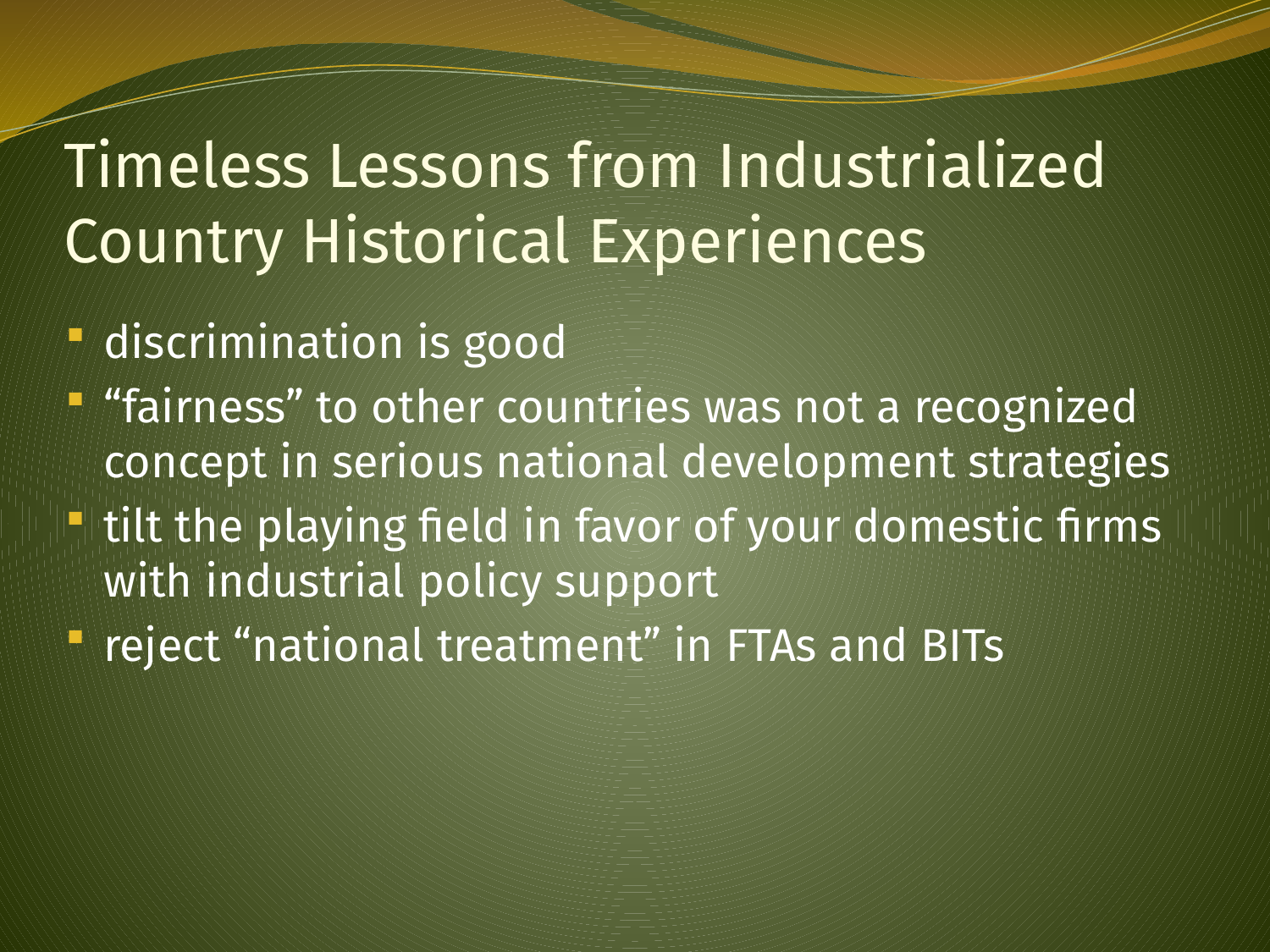

# Timeless Lessons from Industrialized Country Historical Experiences
discrimination is good
“fairness” to other countries was not a recognized concept in serious national development strategies
tilt the playing field in favor of your domestic firms with industrial policy support
reject “national treatment” in FTAs and BITs